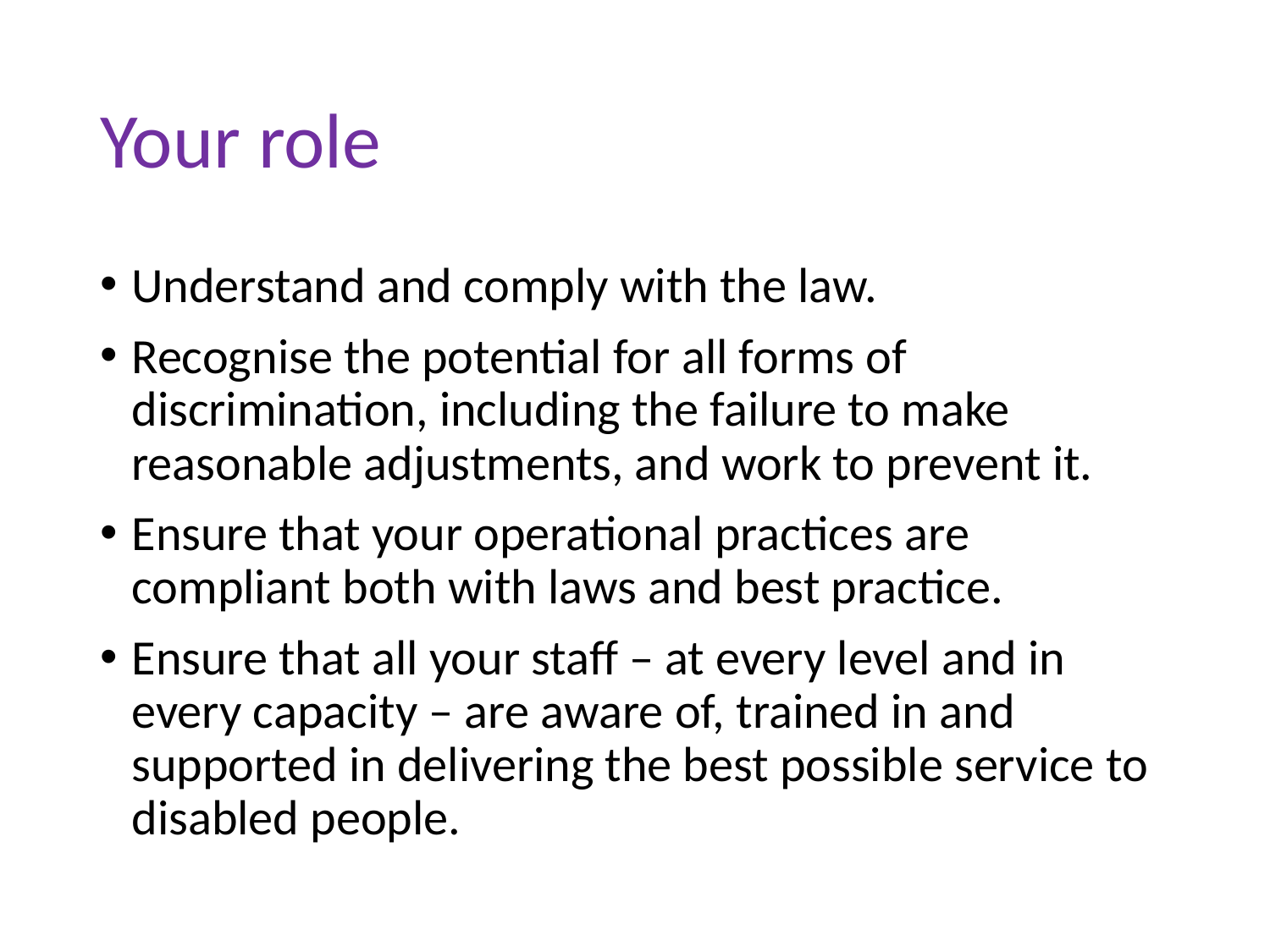

# Your role
Understand and comply with the law.
Recognise the potential for all forms of discrimination, including the failure to make reasonable adjustments, and work to prevent it.
Ensure that your operational practices are compliant both with laws and best practice.
Ensure that all your staff – at every level and in every capacity – are aware of, trained in and supported in delivering the best possible service to disabled people.